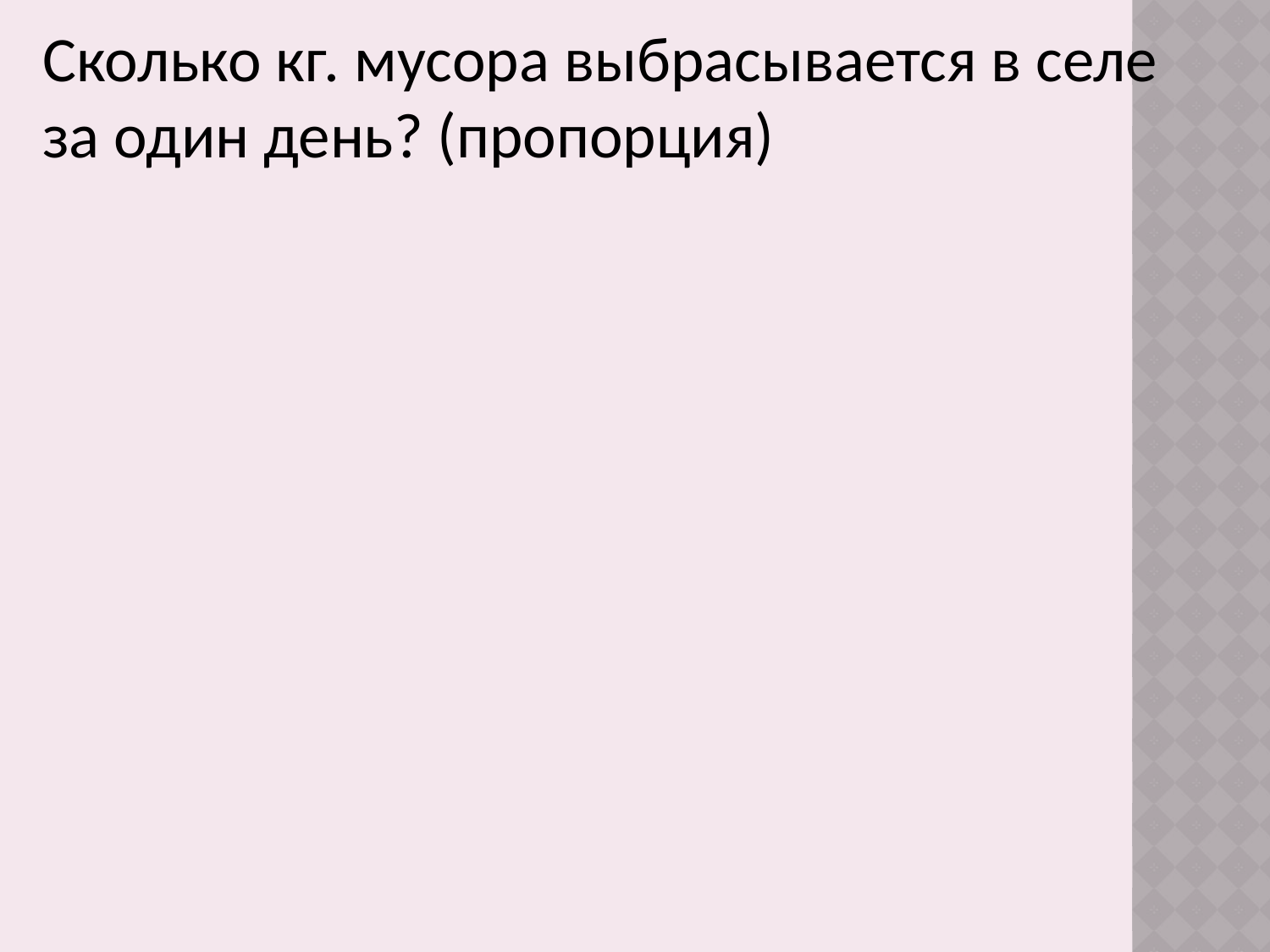

Сколько кг. мусора выбрасывается в селе за один день? (пропорция)